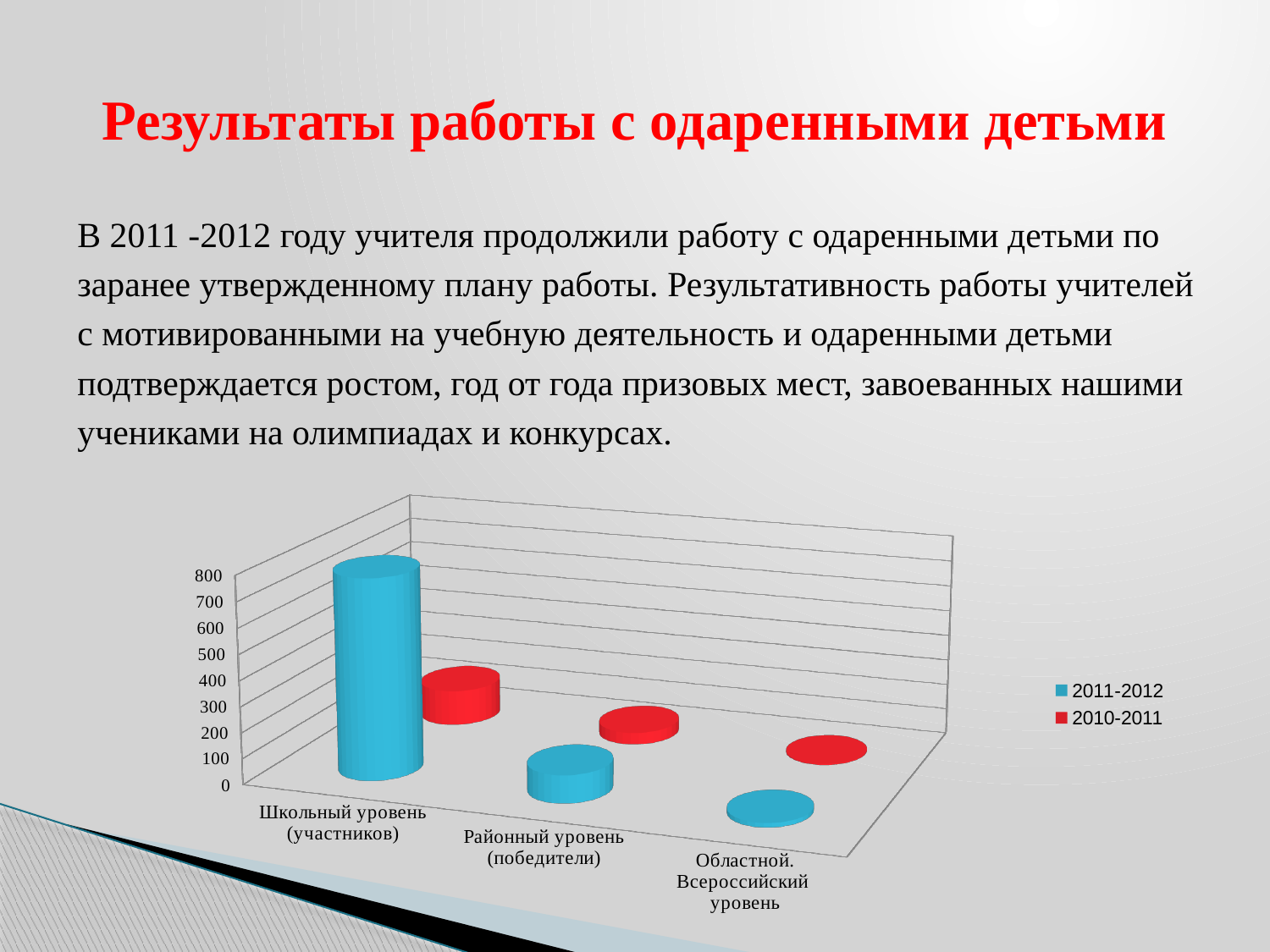

# Результаты работы с одаренными детьми
В 2011 -2012 году учителя продолжили работу с одаренными детьми по
заранее утвержденному плану работы. Результативность работы учителей
с мотивированными на учебную деятельность и одаренными детьми
подтверждается ростом, год от года призовых мест, завоеванных нашими
учениками на олимпиадах и конкурсах.

[unsupported chart]